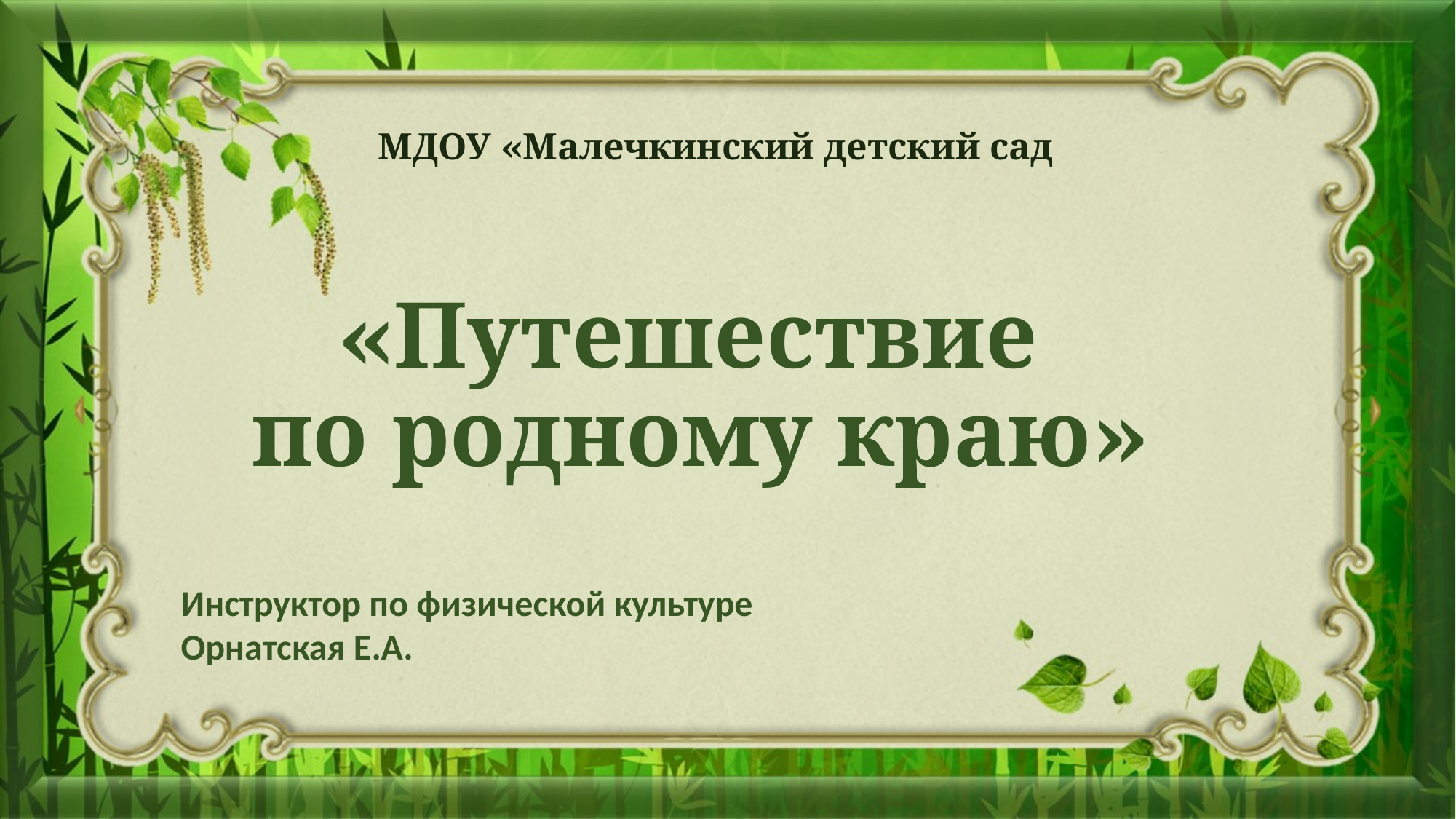

МДОУ «Малечкинский детский сад
# «Путешествие по родному краю»
Инструктор по физической культуре Орнатская Е.А.